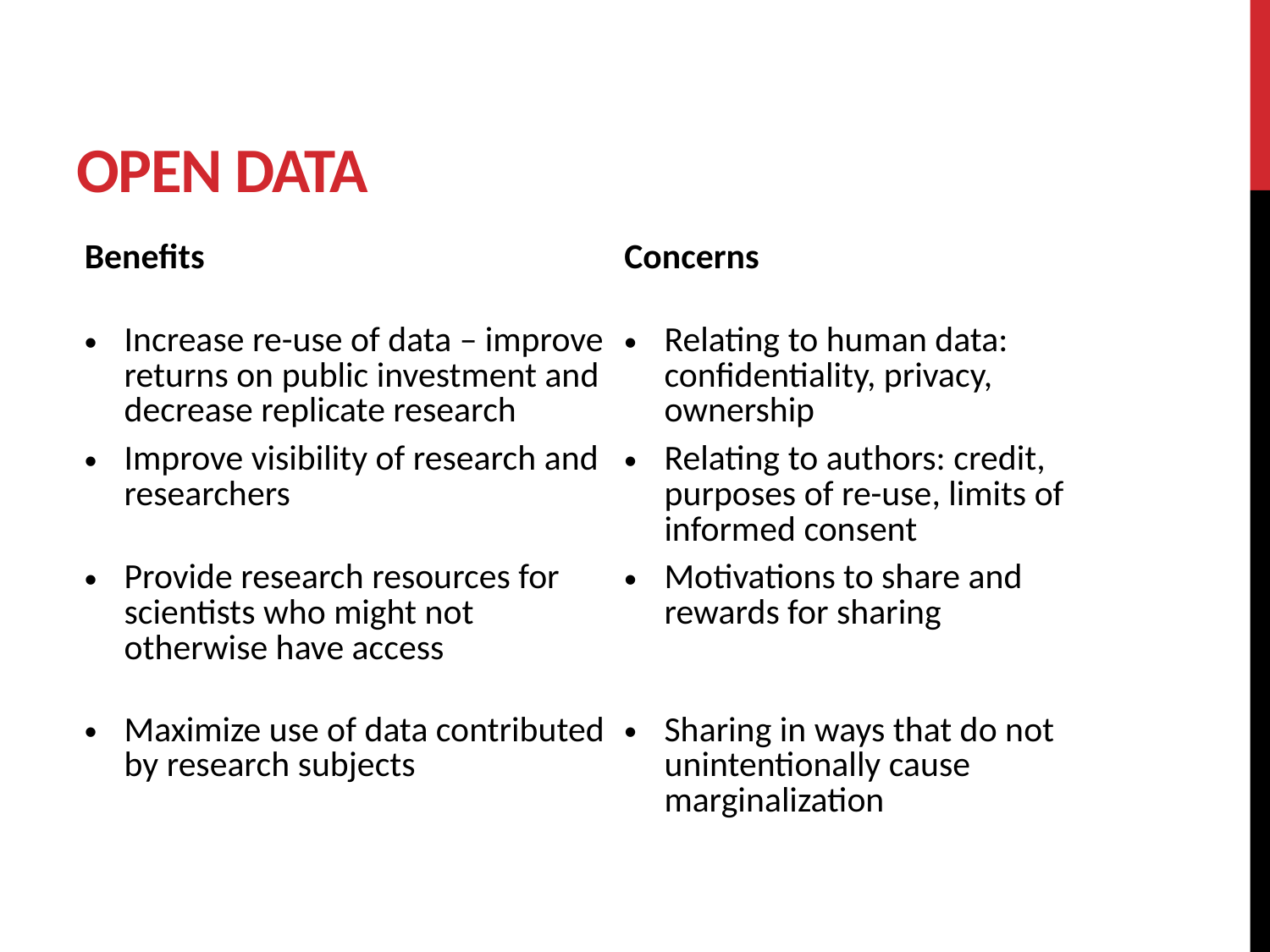

# Open data
| Benefits | Concerns |
| --- | --- |
| Increase re-use of data – improve returns on public investment and decrease replicate research | Relating to human data: confidentiality, privacy, ownership |
| Improve visibility of research and researchers | Relating to authors: credit, purposes of re-use, limits of informed consent |
| Provide research resources for scientists who might not otherwise have access | Motivations to share and rewards for sharing |
| Maximize use of data contributed by research subjects | Sharing in ways that do not unintentionally cause marginalization |